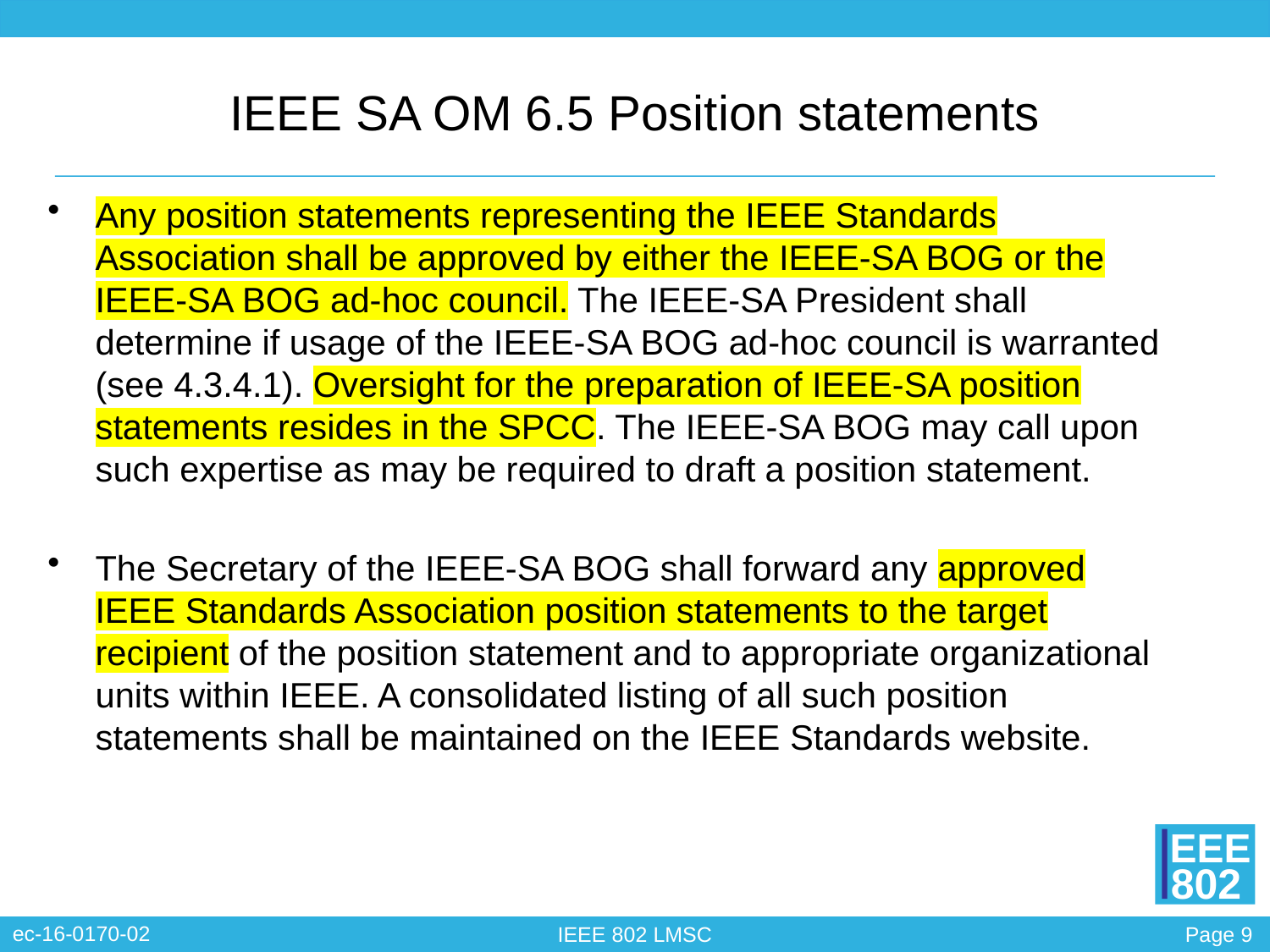

# IEEE SA OM 6.5 Position statements
Any position statements representing the IEEE Standards Association shall be approved by either the IEEE-SA BOG or the IEEE-SA BOG ad-hoc council. The IEEE-SA President shall determine if usage of the IEEE-SA BOG ad-hoc council is warranted (see 4.3.4.1). Oversight for the preparation of IEEE-SA position statements resides in the SPCC. The IEEE-SA BOG may call upon such expertise as may be required to draft a position statement.

The Secretary of the IEEE-SA BOG shall forward any approved IEEE Standards Association position statements to the target recipient of the position statement and to appropriate organizational units within IEEE. A consolidated listing of all such position statements shall be maintained on the IEEE Standards website.